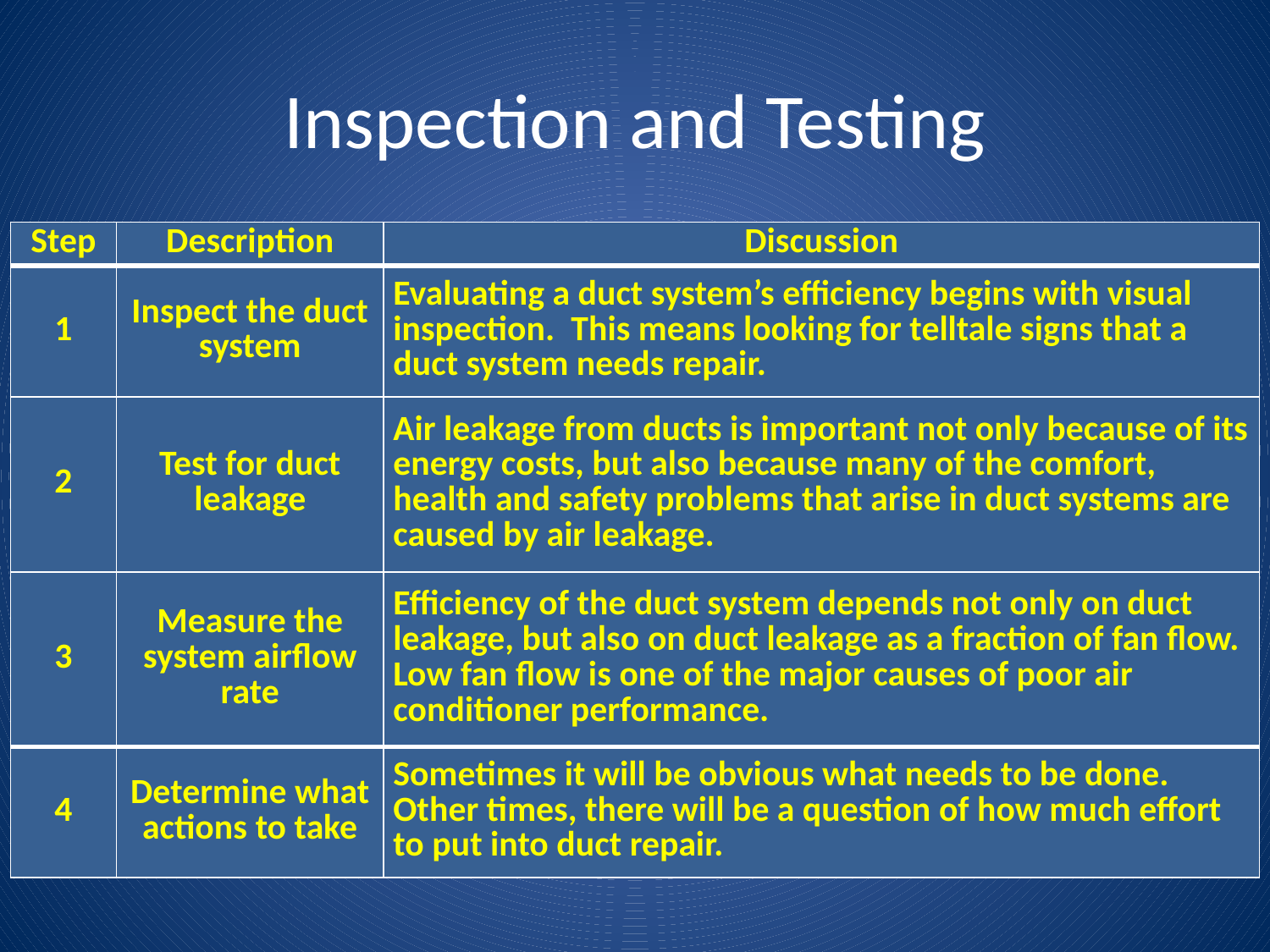

# Inspection and Testing
| Step | Description | Discussion |
| --- | --- | --- |
| 1 | Inspect the duct system | Evaluating a duct system’s efficiency begins with visual inspection. This means looking for telltale signs that a duct system needs repair. |
| 2 | Test for duct leakage | Air leakage from ducts is important not only because of its energy costs, but also because many of the comfort, health and safety problems that arise in duct systems are caused by air leakage. |
| 3 | Measure the system airflow rate | Efficiency of the duct system depends not only on duct leakage, but also on duct leakage as a fraction of fan flow. Low fan flow is one of the major causes of poor air conditioner performance. |
| 4 | Determine what actions to take | Sometimes it will be obvious what needs to be done. Other times, there will be a question of how much effort to put into duct repair. |